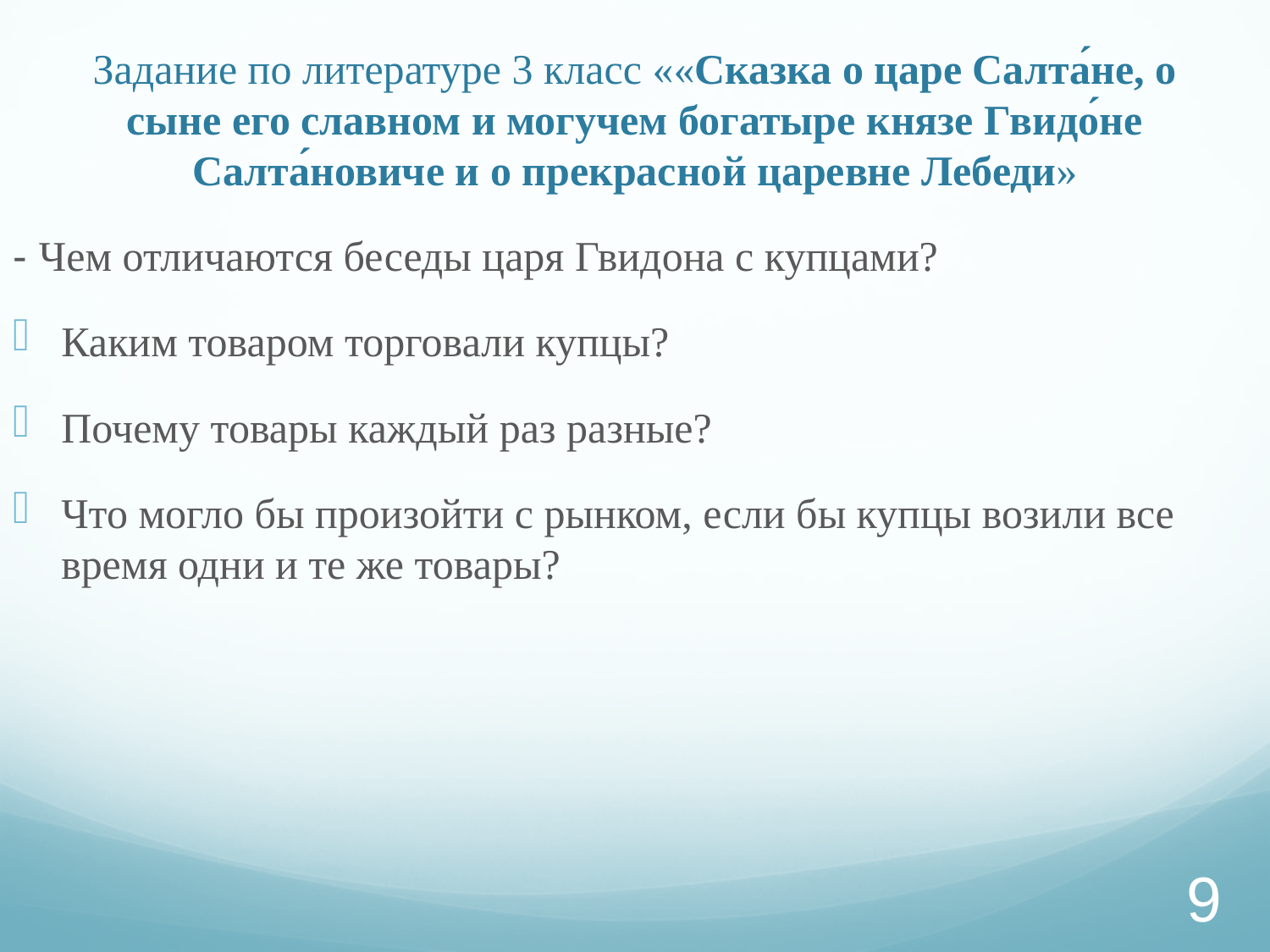

# Задание по литературе 3 класс ««Сказка о царе Салта́не, о сыне его славном и могучем богатыре князе Гвидо́не Салта́новиче и о прекрасной царевне Лебеди»
- Чем отличаются беседы царя Гвидона с купцами?
Каким товаром торговали купцы?
Почему товары каждый раз разные?
Что могло бы произойти с рынком, если бы купцы возили все время одни и те же товары?

9